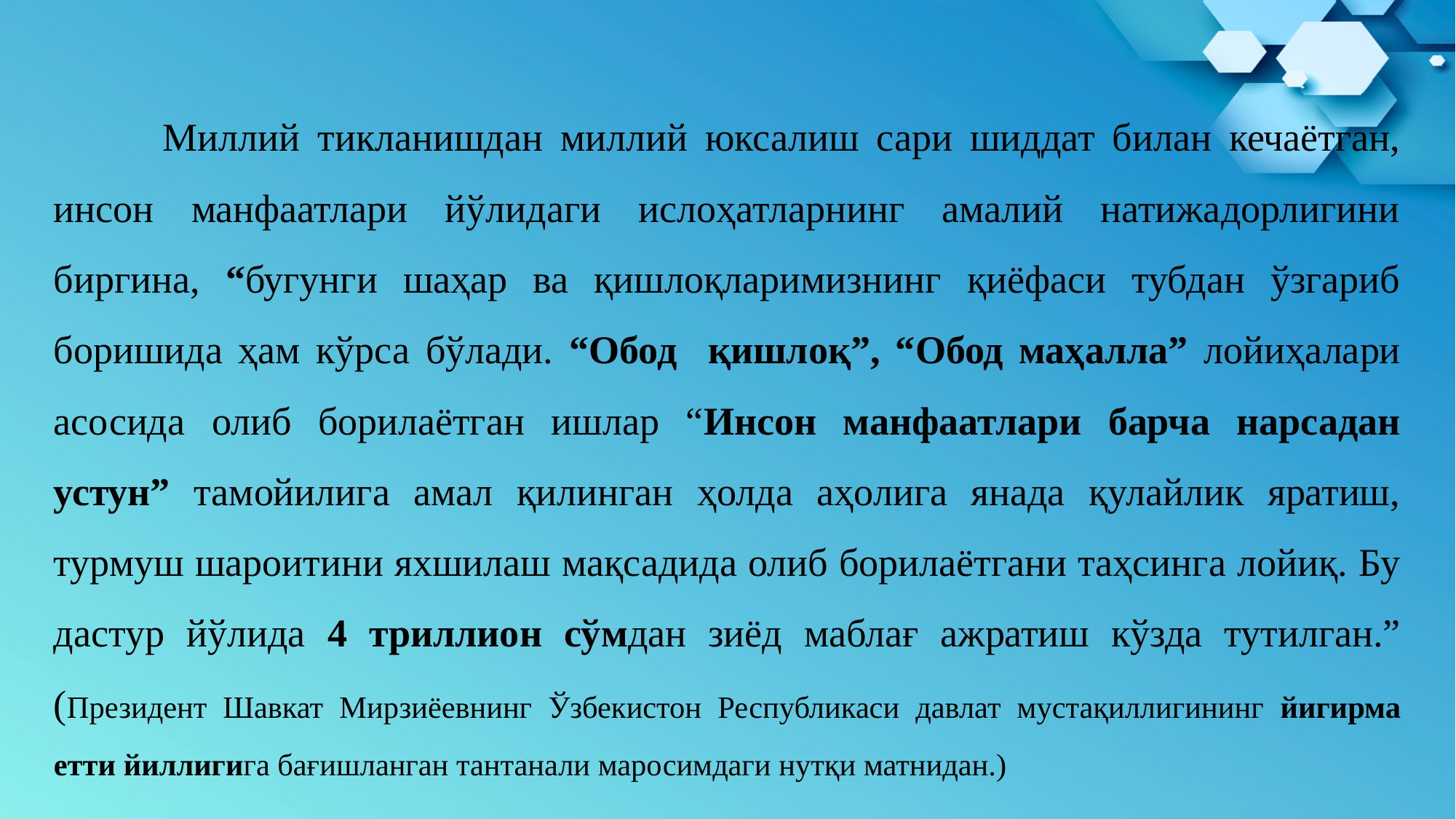

Миллий тикланишдан миллий юксалиш сари шиддат билан кечаётган, инсон манфаатлари йўлидаги ислоҳатларнинг амалий натижадорлигини биргина, “бугунги шаҳар ва қишлоқларимизнинг қиёфаси тубдан ўзгариб боришида ҳам кўрса бўлади. “Обод  қишлоқ”, “Обод маҳалла” лойиҳалари асосида олиб борилаётган ишлар “Инсон манфаатлари барча нарсадан устун” тамойилига амал қилинган ҳолда аҳолига янада қулайлик яратиш, турмуш шароитини яхшилаш мақсадида олиб борилаётгани таҳсинга лойиқ. Бу дастур йўлида 4 триллион сўмдан зиёд маблағ ажратиш кўзда тутилган.” (Президент Шавкат Мирзиёевнинг Ўзбекистон Республикаси давлат мустақиллигининг йигирма етти йиллигига бағишланган тантанали маросимдаги нутқи матнидан.)